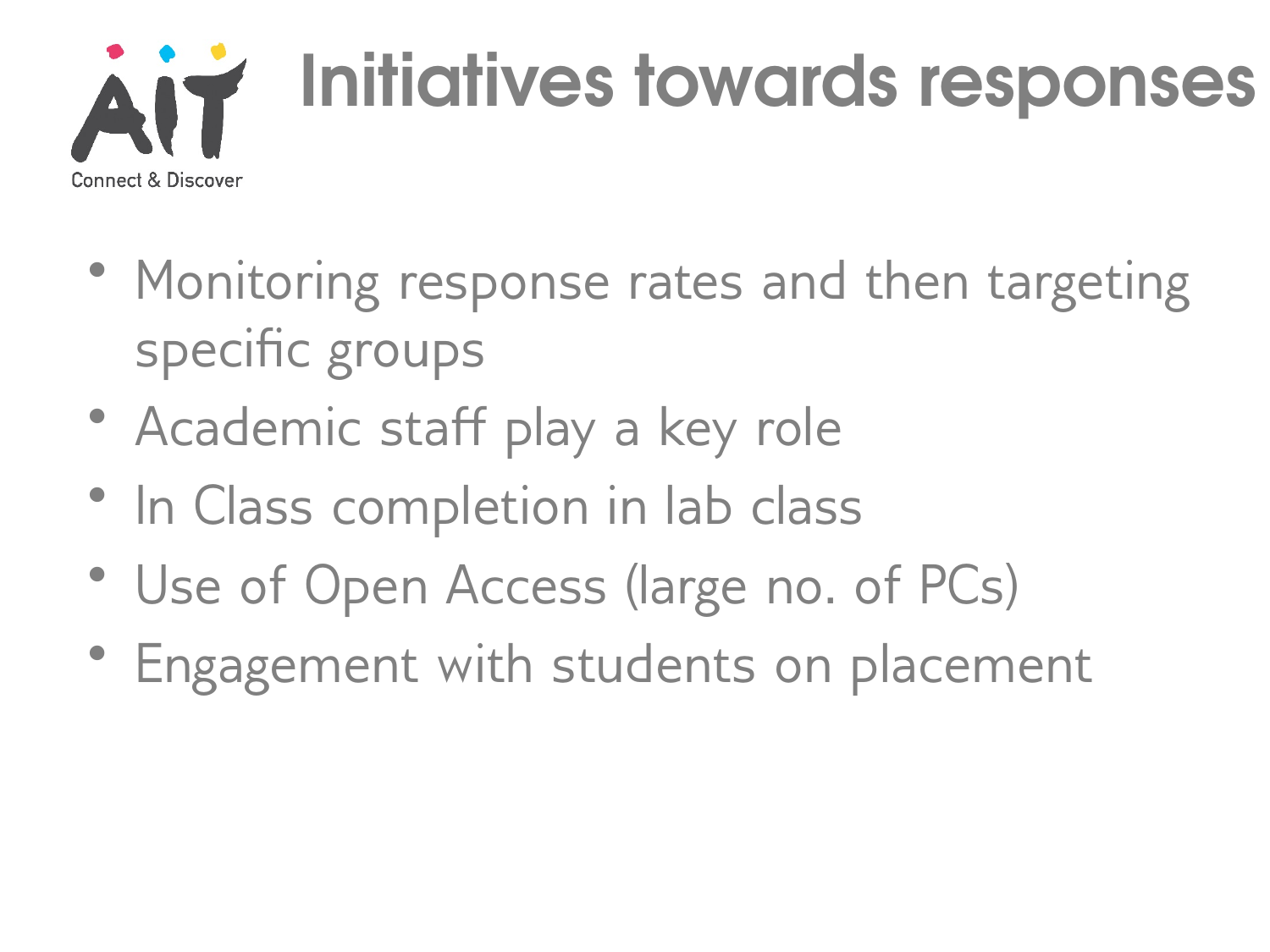

# Initiatives towards responses
Monitoring response rates and then targeting specific groups
Academic staff play a key role
In Class completion in lab class
Use of Open Access (large no. of PCs)
Engagement with students on placement